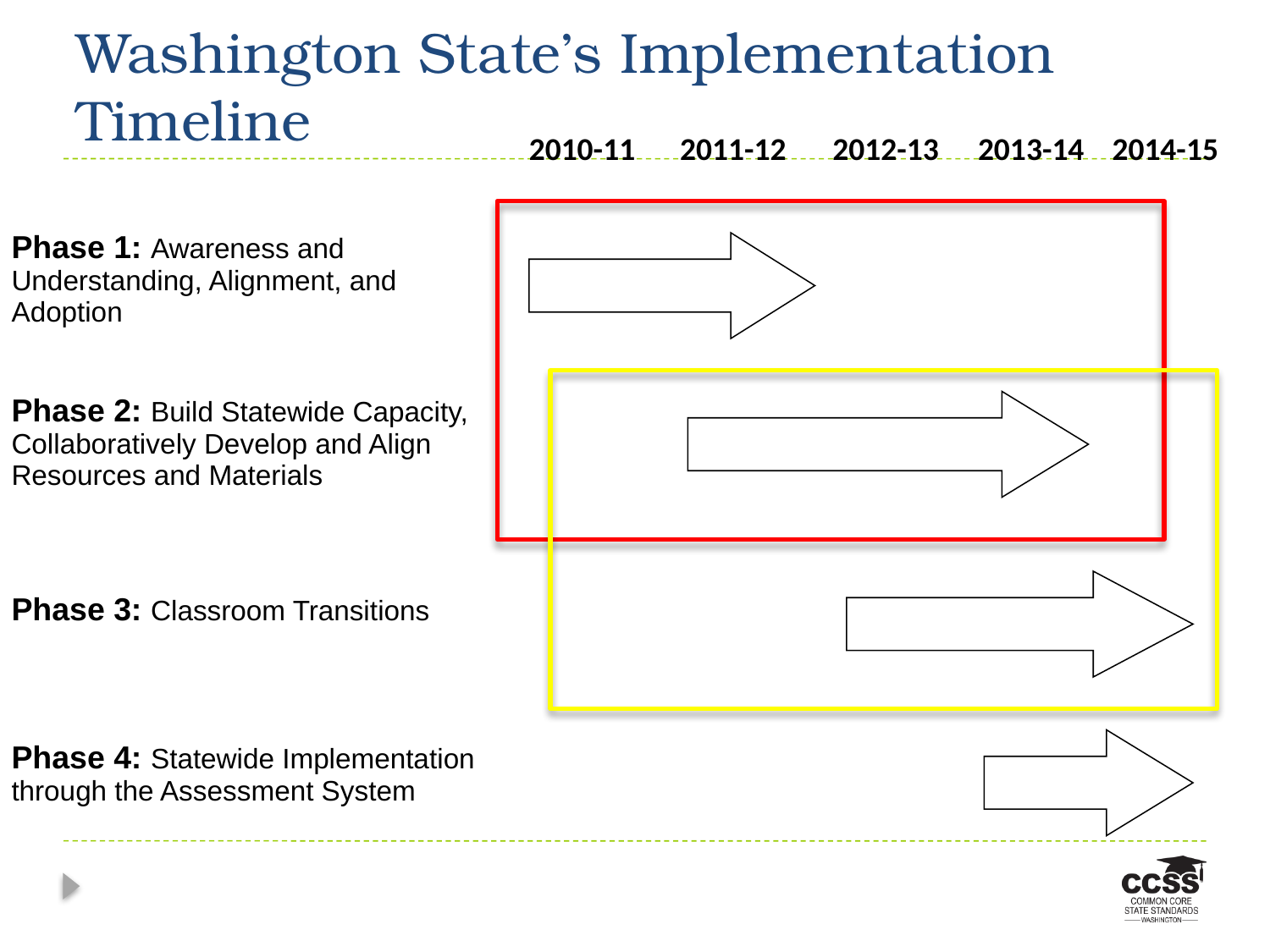

# Washington State’s Implementation Timeline
|  | 2010-11 | 2011-12 | 2012-13 | 2013-14 | 2014-15 |
| --- | --- | --- | --- | --- | --- |
| Phase 1: Awareness and Understanding, Alignment, and Adoption |  |  |  |  |  |
| Phase 2: Build Statewide Capacity, Collaboratively Develop and Align Resources and Materials |  |  |  |  |  |
| Phase 3: Classroom Transitions |  |  |  |  |  |
| Phase 4: Statewide Implementation through the Assessment System |  |  |  |  |  |
|  |
| --- |
|  |
|  |